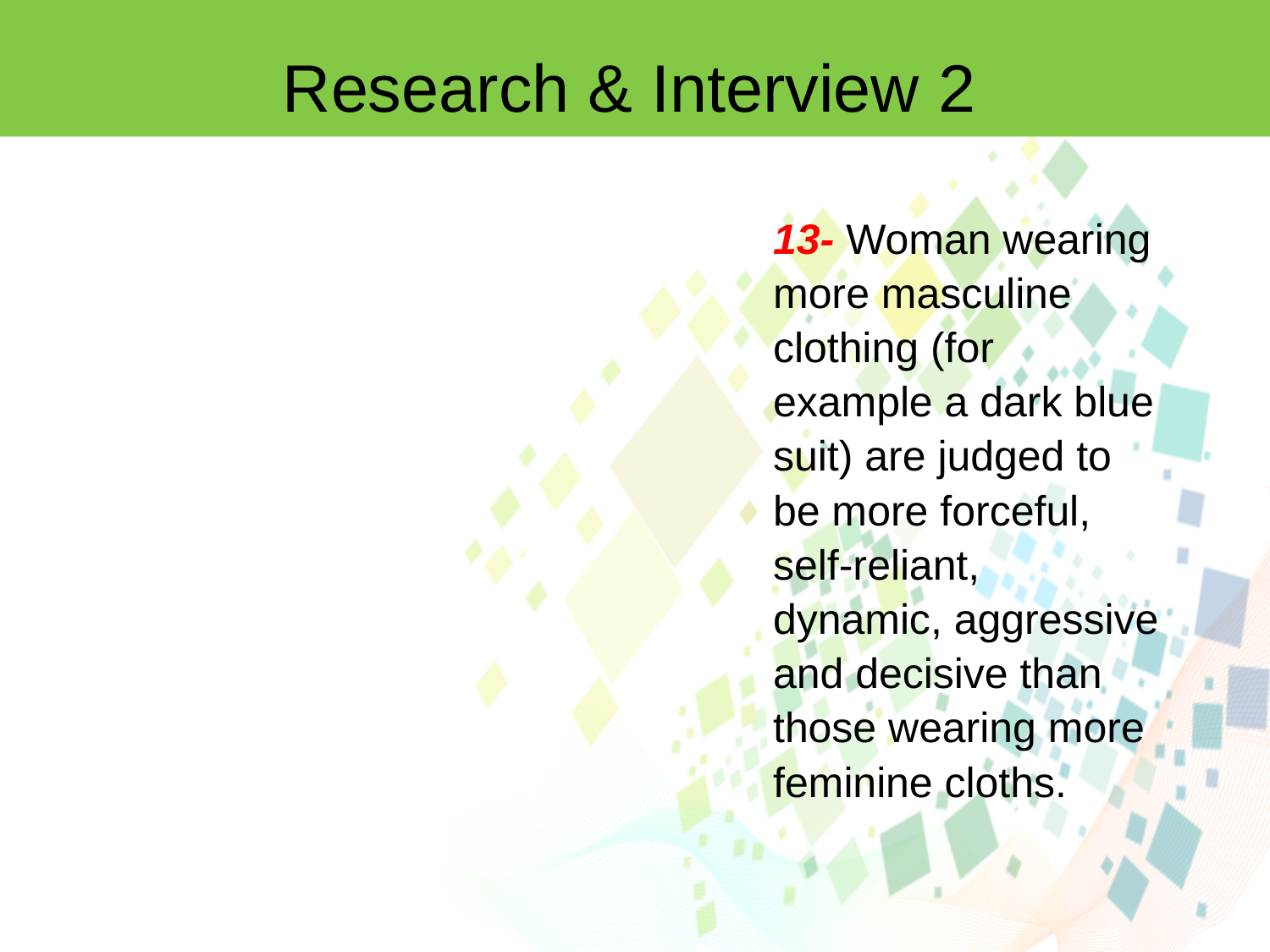

Research & Interview 2
13- Woman wearing more masculine clothing (for example a dark blue suit) are judged to be more forceful, self-reliant, dynamic, aggressive and decisive than those wearing more feminine cloths.